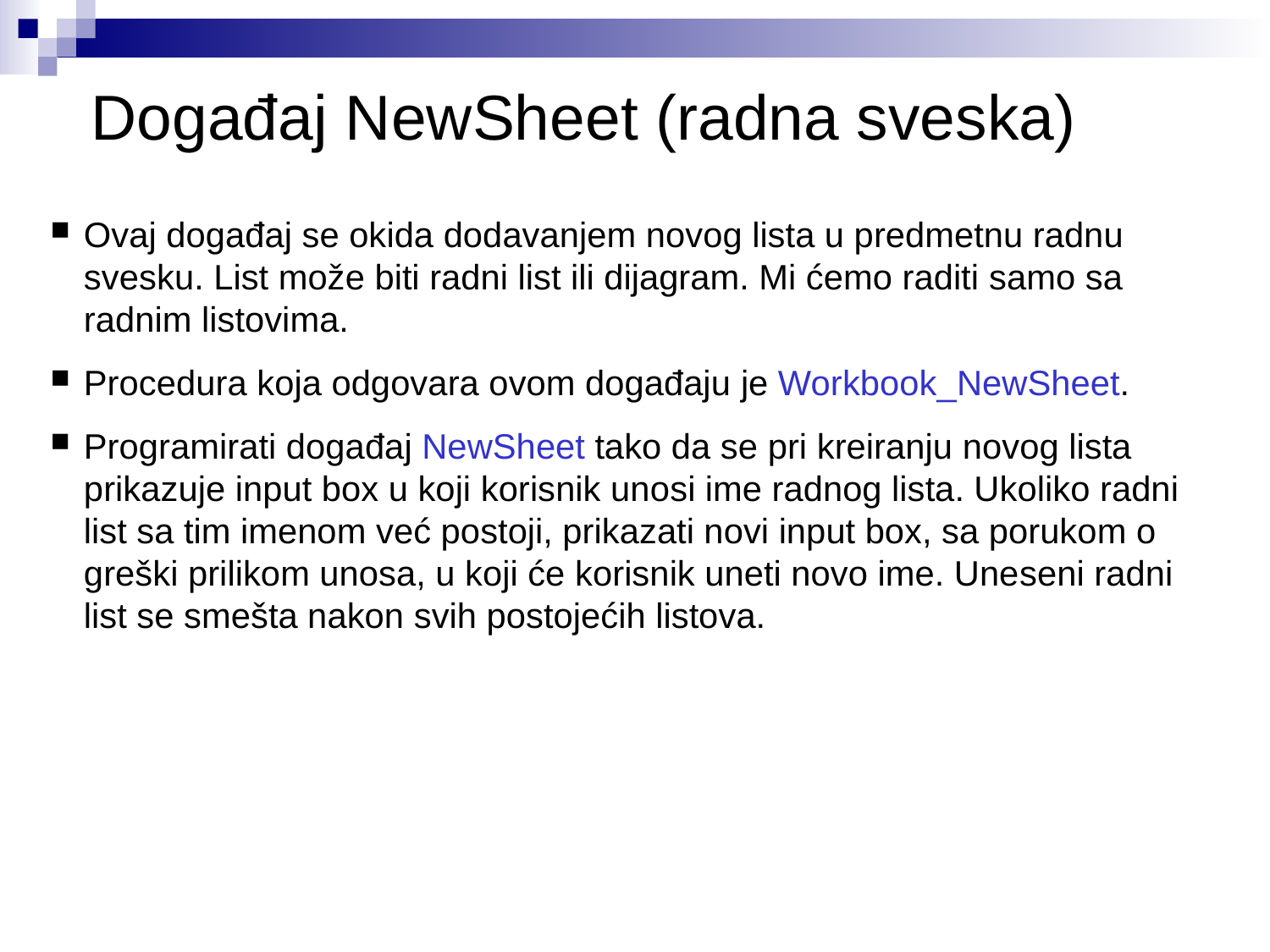

# Događaj NewSheet (radna sveska)
Ovaj događaj se okida dodavanjem novog lista u predmetnu radnu svesku. List može biti radni list ili dijagram. Mi ćemo raditi samo sa radnim listovima.
Procedura koja odgovara ovom događaju je Workbook_NewSheet.
Programirati događaj NewSheet tako da se pri kreiranju novog lista prikazuje input box u koji korisnik unosi ime radnog lista. Ukoliko radni list sa tim imenom već postoji, prikazati novi input box, sa porukom o greški prilikom unosa, u koji će korisnik uneti novo ime. Uneseni radni list se smešta nakon svih postojećih listova.